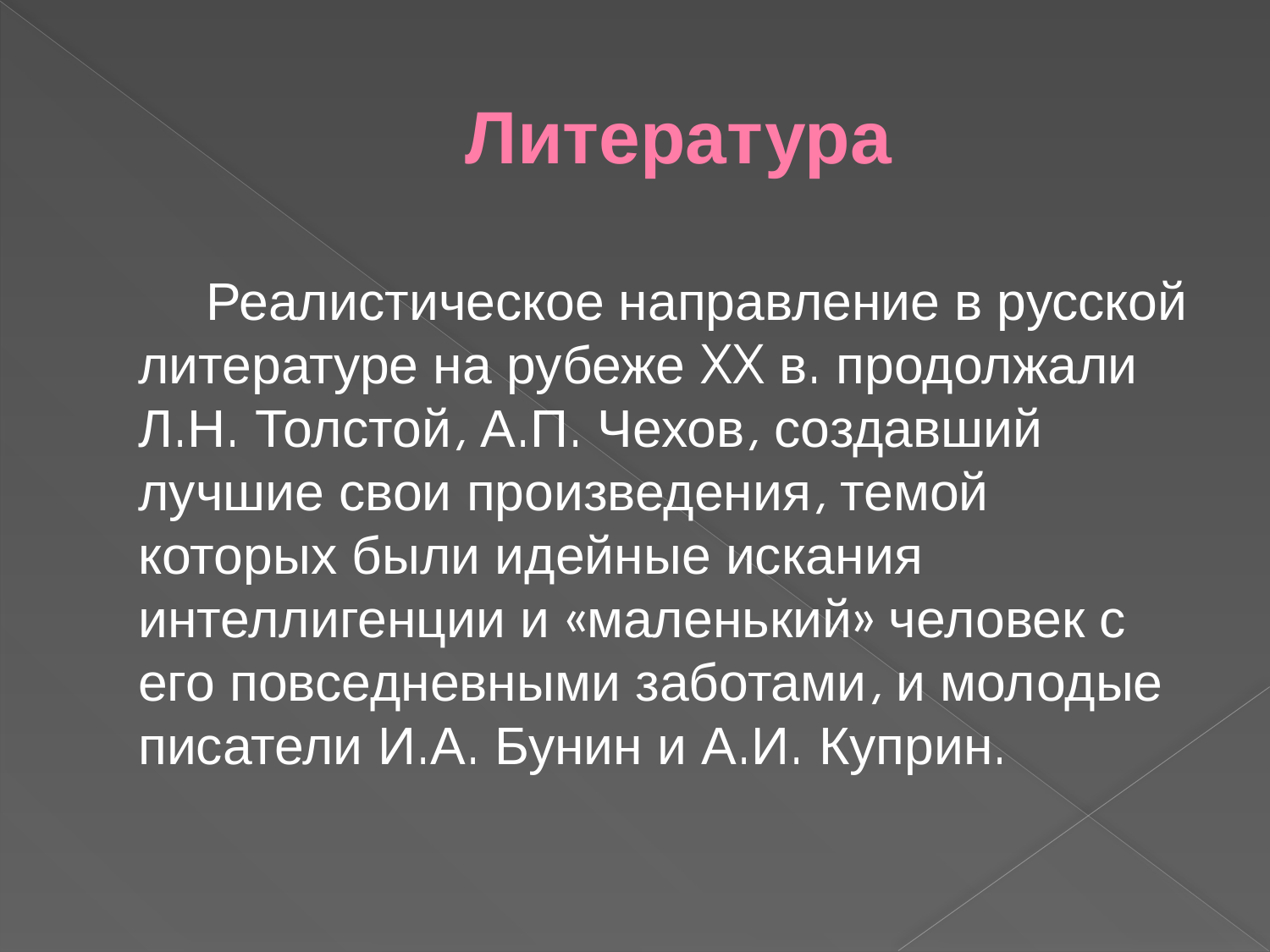

# Литература
 Реалистическое направление в русской литературе на рубеже XX в. продолжали Л.Н. Толстой, А.П. Чехов, создавший лучшие свои произведения, темой которых были идейные искания интеллигенции и «маленький» человек с его повседневными заботами, и молодые писатели И.А. Бунин и А.И. Куприн.